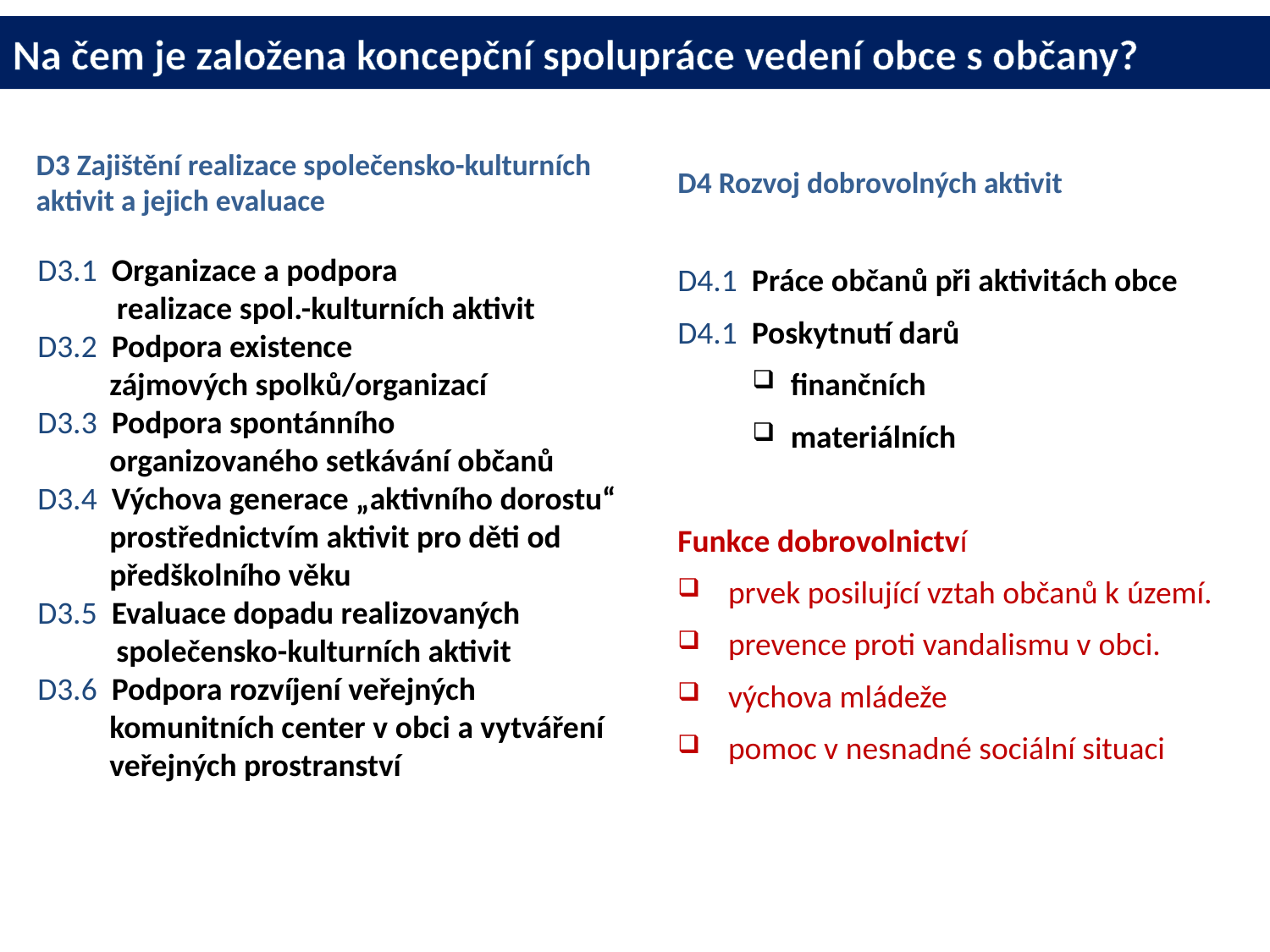

# Na čem je založena koncepční spolupráce vedení obce s občany?
D4 Rozvoj dobrovolných aktivit
D3 Zajištění realizace společensko-kulturních aktivit a jejich evaluace
D3.1  Organizace a podpora
           realizace spol.-kulturních aktivit
D3.2  Podpora existence
          zájmových spolků/organizací
D3.3  Podpora spontánního
          organizovaného setkávání občanů
D3.4  Výchova generace „aktivního dorostu“
          prostřednictvím aktivit pro děti od
          předškolního věku
D3.5  Evaluace dopadu realizovaných
           společensko-kulturních aktivit
D3.6  Podpora rozvíjení veřejných
          komunitních center v obci a vytváření
          veřejných prostranství

D4.1  Práce občanů při aktivitách obce
D4.1  Poskytnutí darů
finančních
materiálních

Funkce dobrovolnictví
prvek posilující vztah občanů k území.
prevence proti vandalismu v obci.
výchova mládeže
pomoc v nesnadné sociální situaci